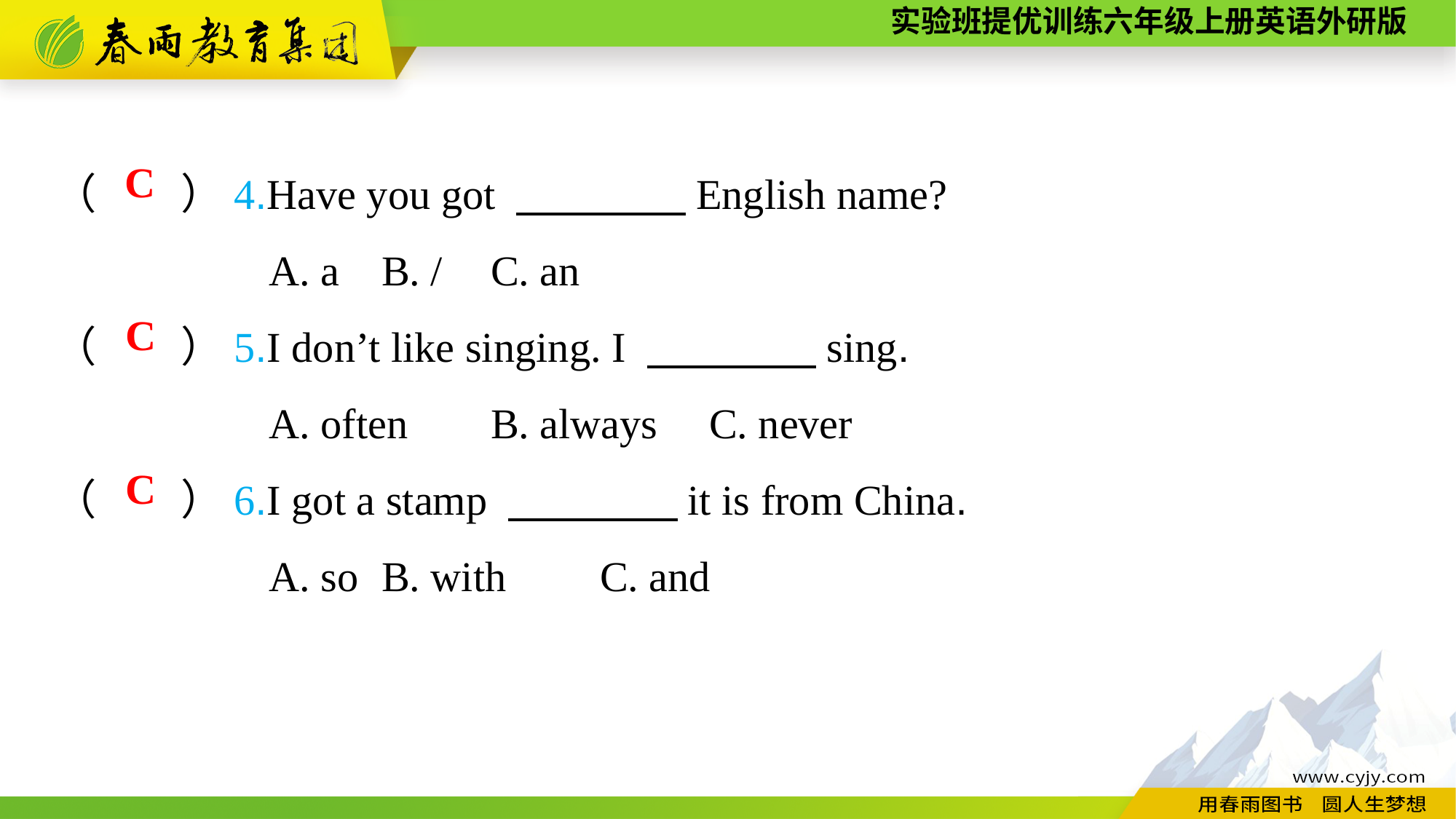

（　　）4.Have you got 　　　　English name?
A. a	B. /	C. an
（　　）5.I don’t like singing. I 　　　　sing.
A. often	B. always	C. never
（　　）6.I got a stamp 　　　　it is from China.
A. so	B. with	C. and
C
C
C